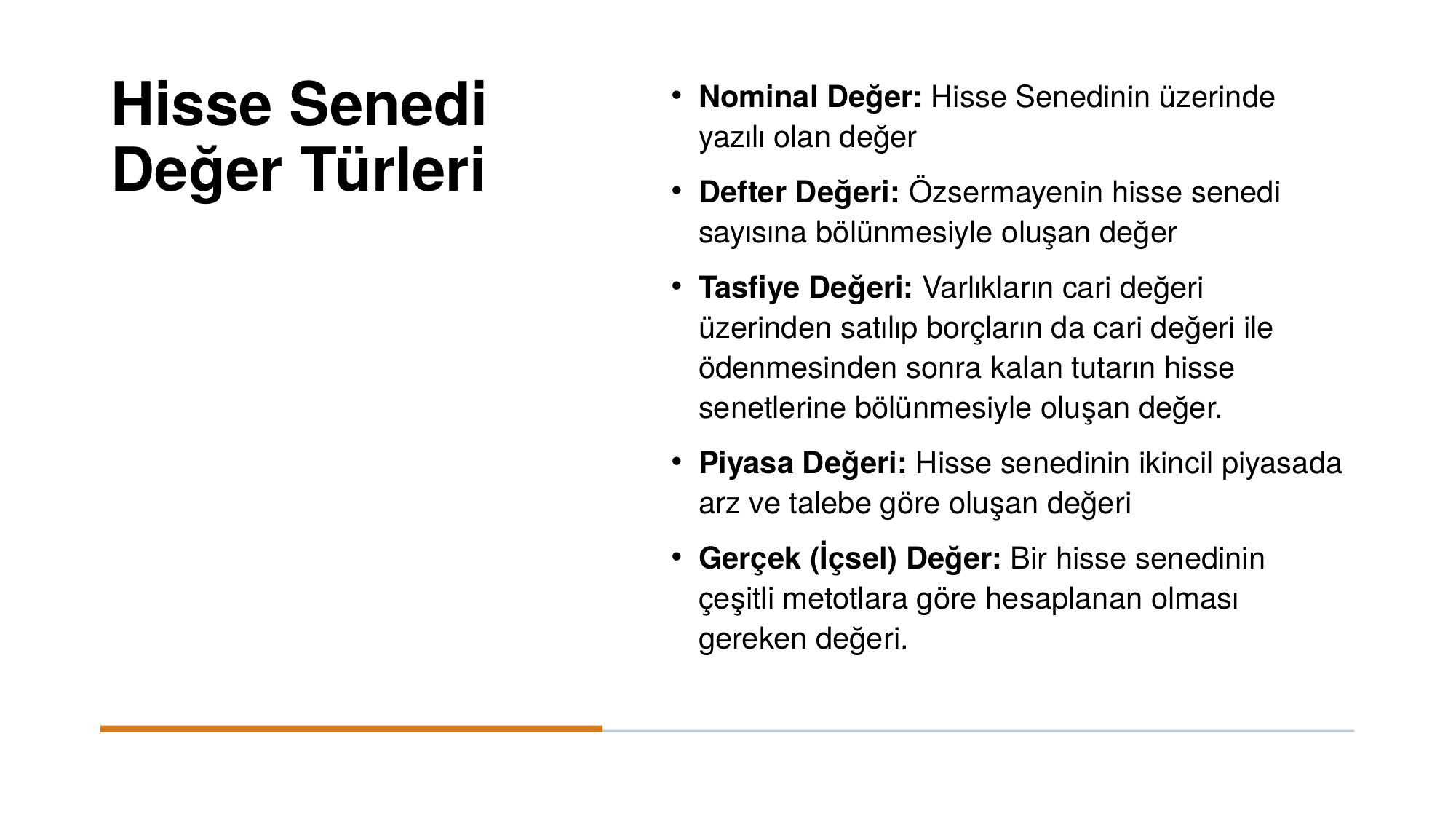

Nominal Değer: Hisse Senedinin üzerinde yazılı olan değer
Defter Değeri: Özsermayenin hisse senedi sayısına bölünmesiyle oluşan değer
Tasfiye Değeri: Varlıkların cari değeri üzerinden satılıp borçların da cari değeri ile ödenmesinden sonra kalan tutarın hisse senetlerine bölünmesiyle oluşan değer.
Piyasa Değeri: Hisse senedinin ikincil piyasada arz ve talebe göre oluşan değeri
Gerçek (İçsel) Değer: Bir hisse senedinin çeşitli metotlara göre hesaplanan olması gereken değeri.

# Hisse Senedi Değer Türleri